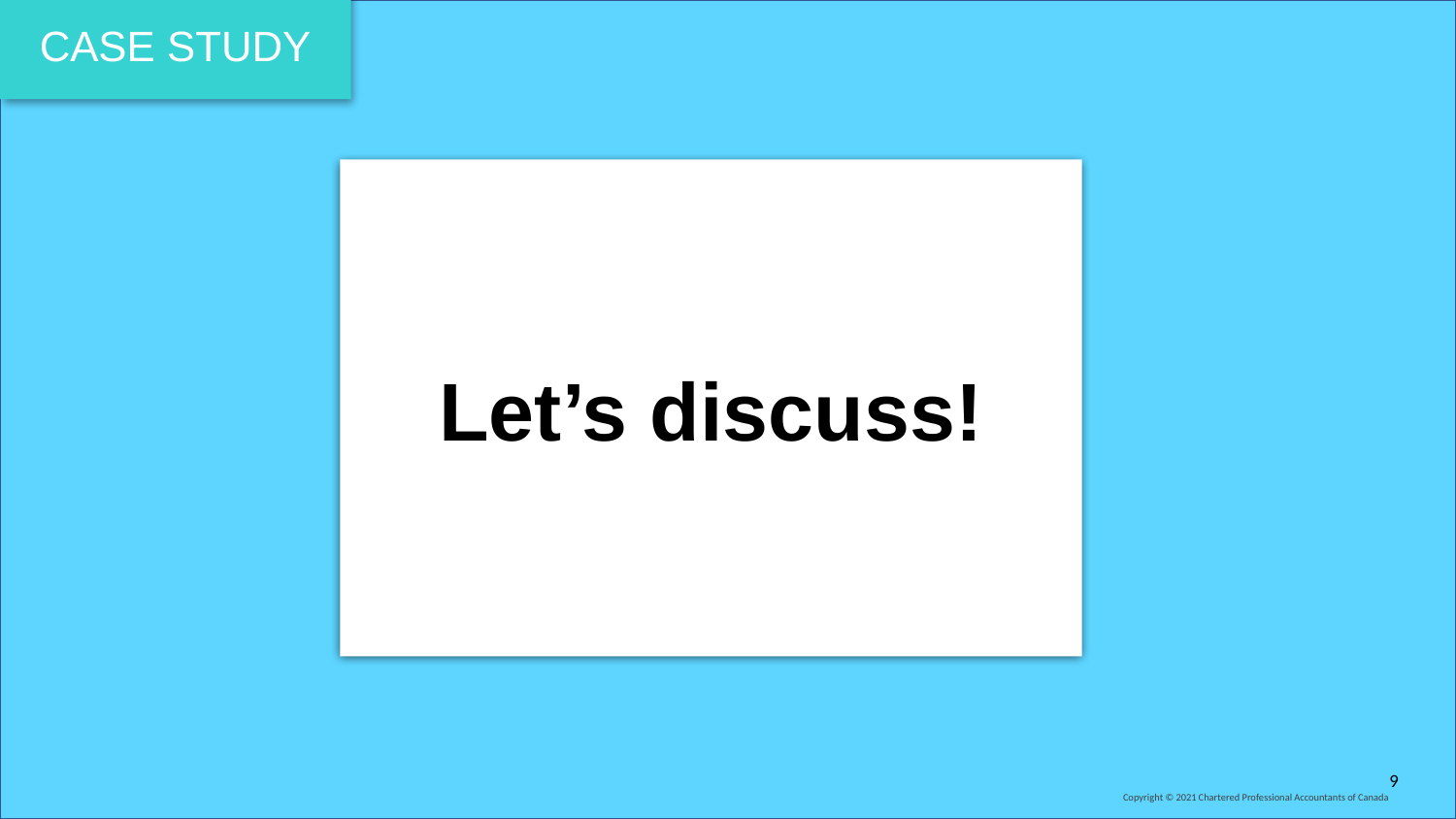

CASE STUDY
# Let’s discuss!
9
Copyright © 2021 Chartered Professional Accountants of Canada